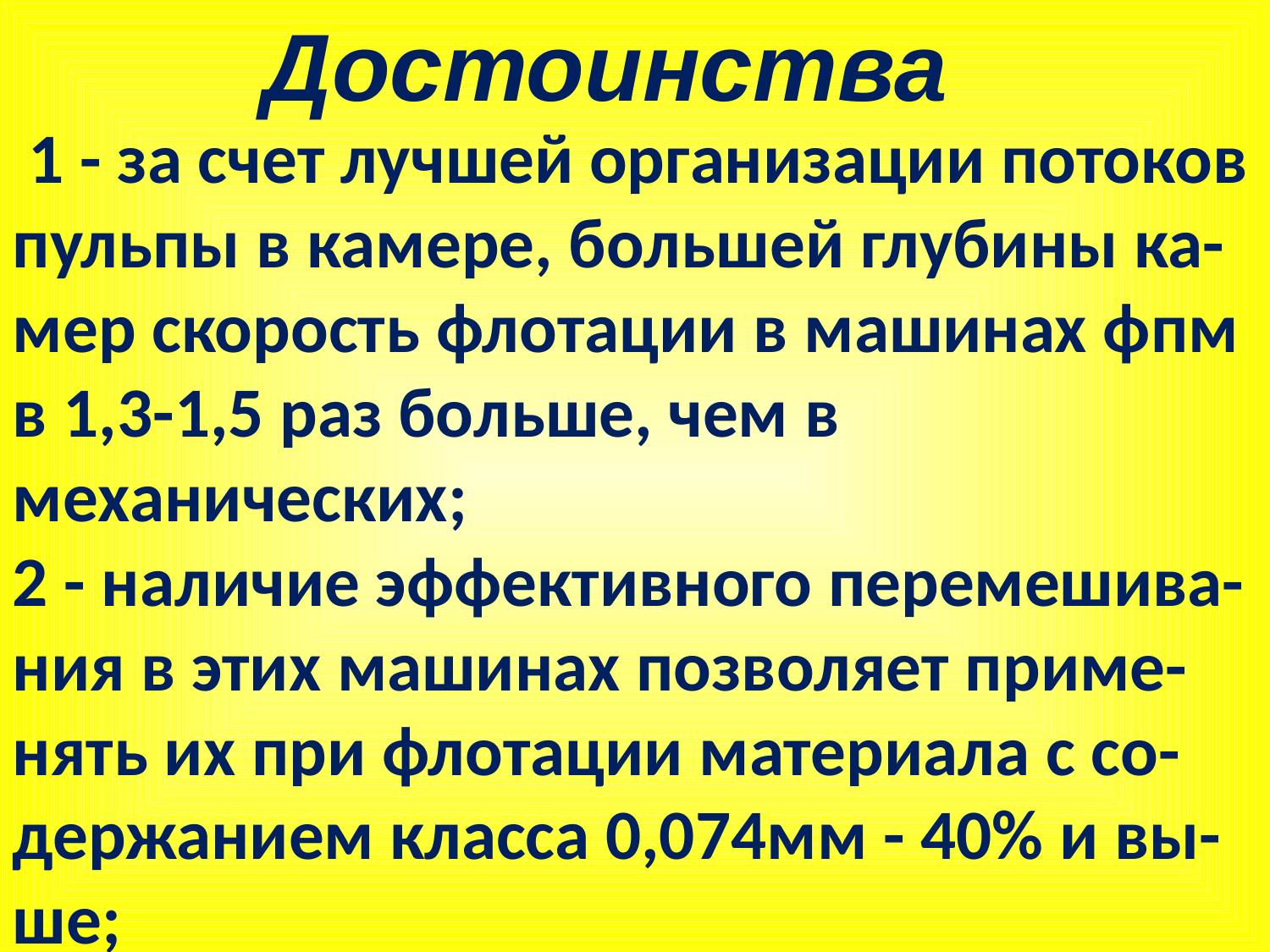

Достоинства
 1 - за счет лучшей организации потоков пульпы в камере, большей глубины ка-мер скорость флотации в машинах фпм в 1,3-1,5 раз больше, чем в механических;
2 - наличие эффективного перемешива-ния в этих машинах позволяет приме-нять их при флотации материала с со-держанием класса 0,074мм - 40% и вы-ше;